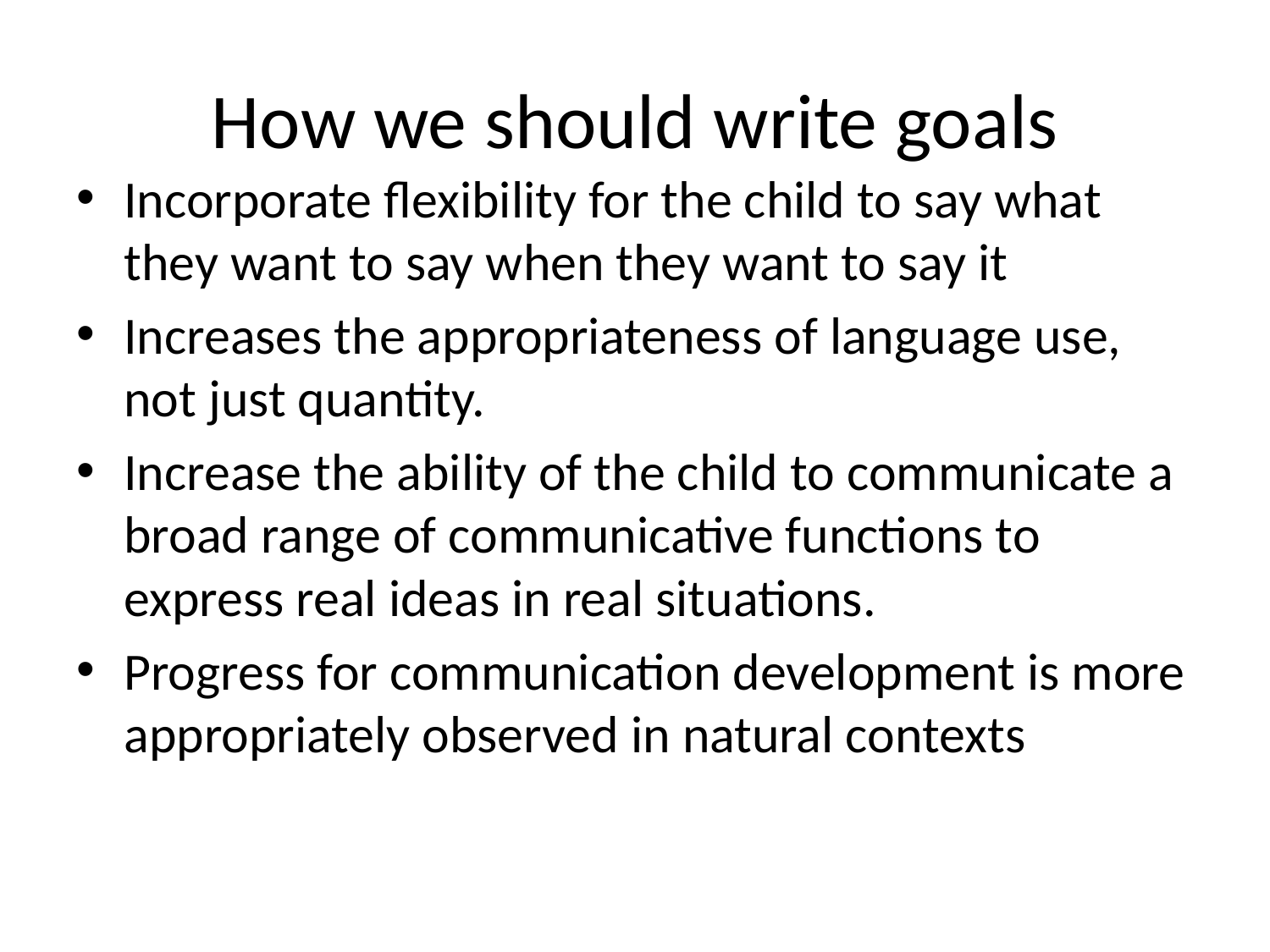

# How we should write goals
Incorporate flexibility for the child to say what they want to say when they want to say it
Increases the appropriateness of language use, not just quantity.
Increase the ability of the child to communicate a broad range of communicative functions to express real ideas in real situations.
Progress for communication development is more appropriately observed in natural contexts